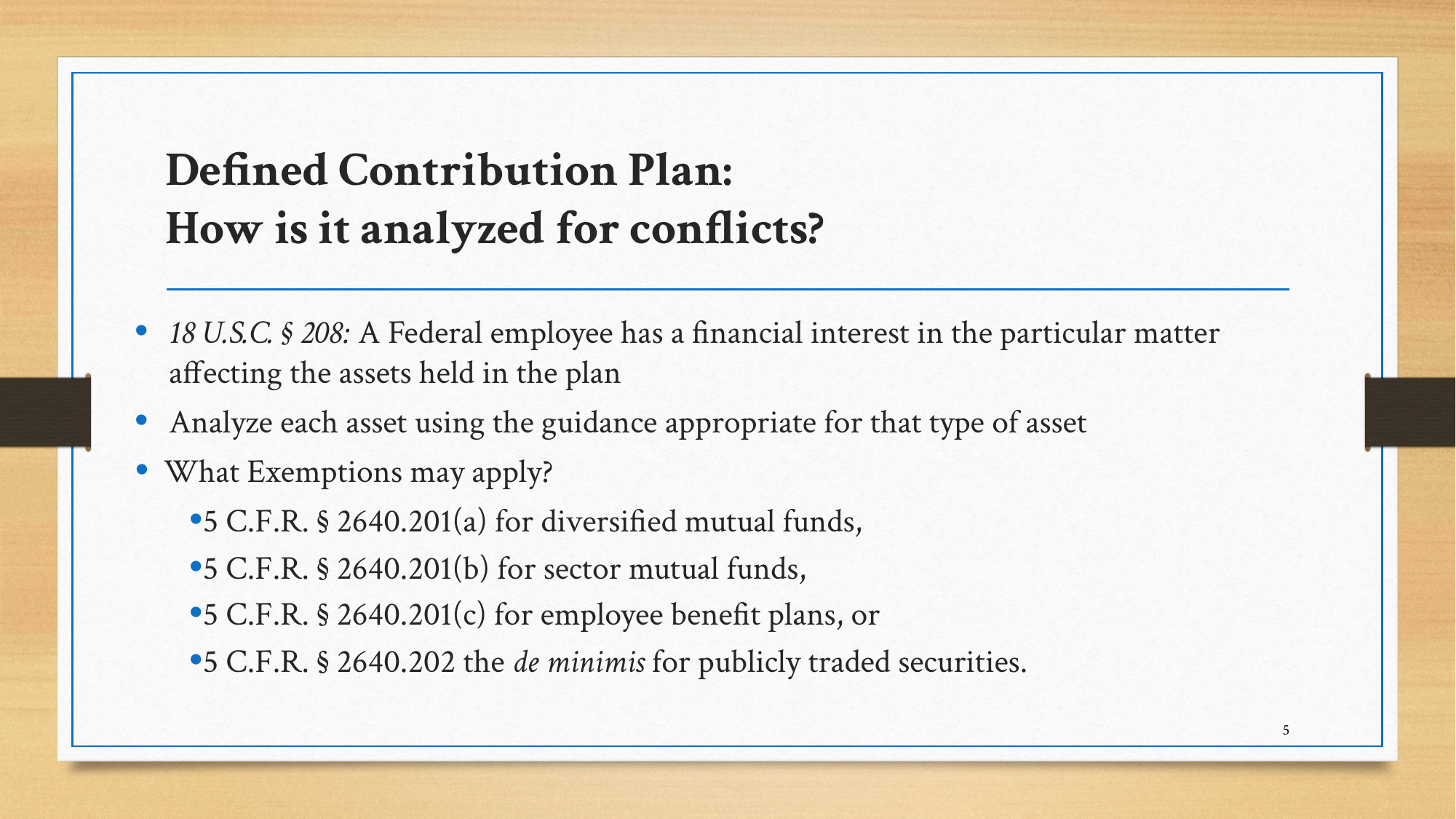

# Defined Contribution Plan: How is it analyzed for conflicts?
18 U.S.C. § 208: A Federal employee has a financial interest in the particular matter affecting the assets held in the plan
Analyze each asset using the guidance appropriate for that type of asset
  What Exemptions may apply?
5 C.F.R. § 2640.201(a) for diversified mutual funds,
5 C.F.R. § 2640.201(b) for sector mutual funds,
5 C.F.R. § 2640.201(c) for employee benefit plans, or
5 C.F.R. § 2640.202 the de minimis for publicly traded securities.
5